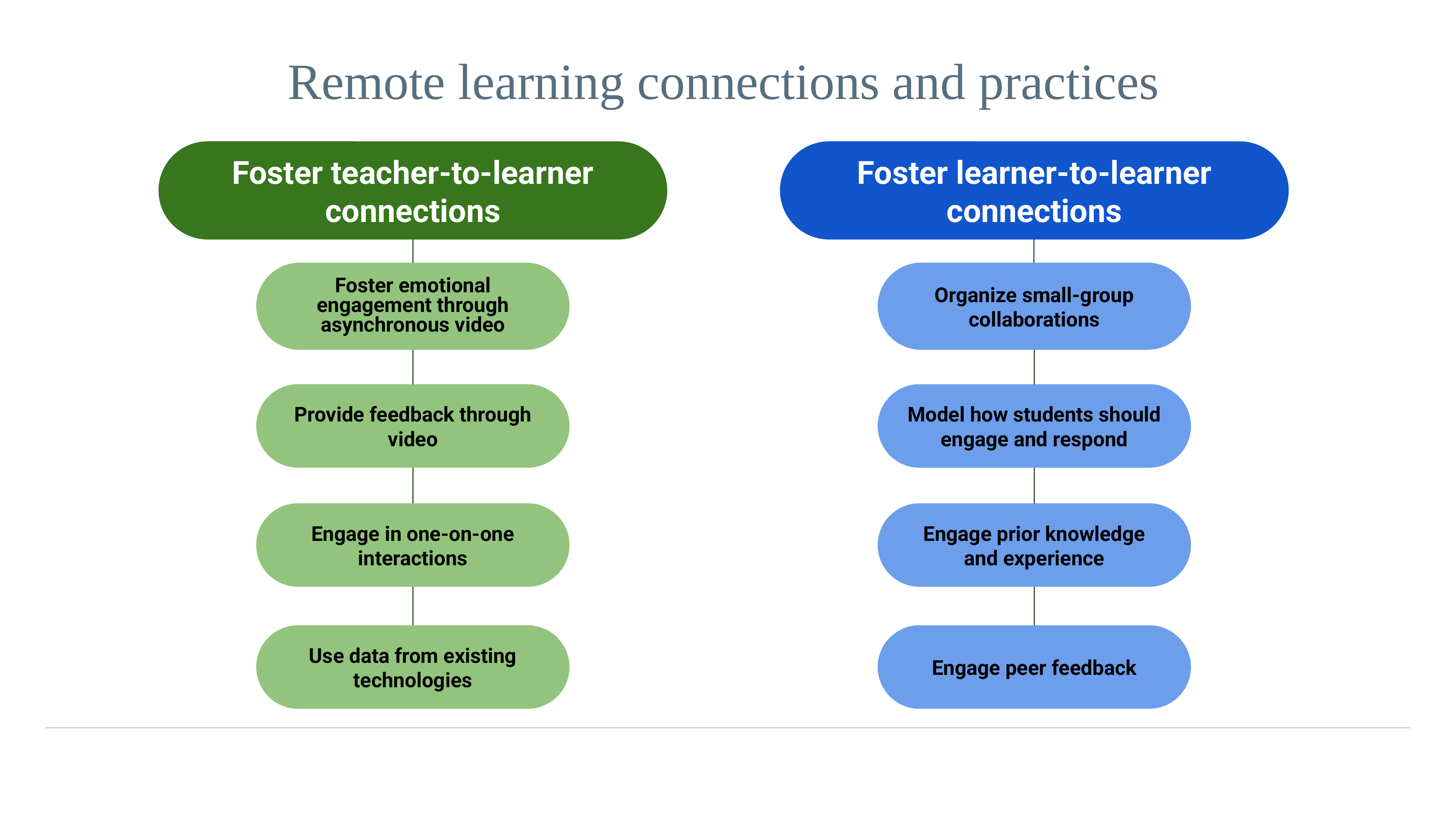

# Remote learning connections and practices
Foster teacher-to-learner connections
Foster learner-to-learner connections
Foster emotional engagement through asynchronous video
Organize small-group collaborations
Provide feedback through video
Model how students should engage and respond
Engage in one-on-one interactions
Engage prior knowledge and experience
Use data from existing technologies
Engage peer feedback